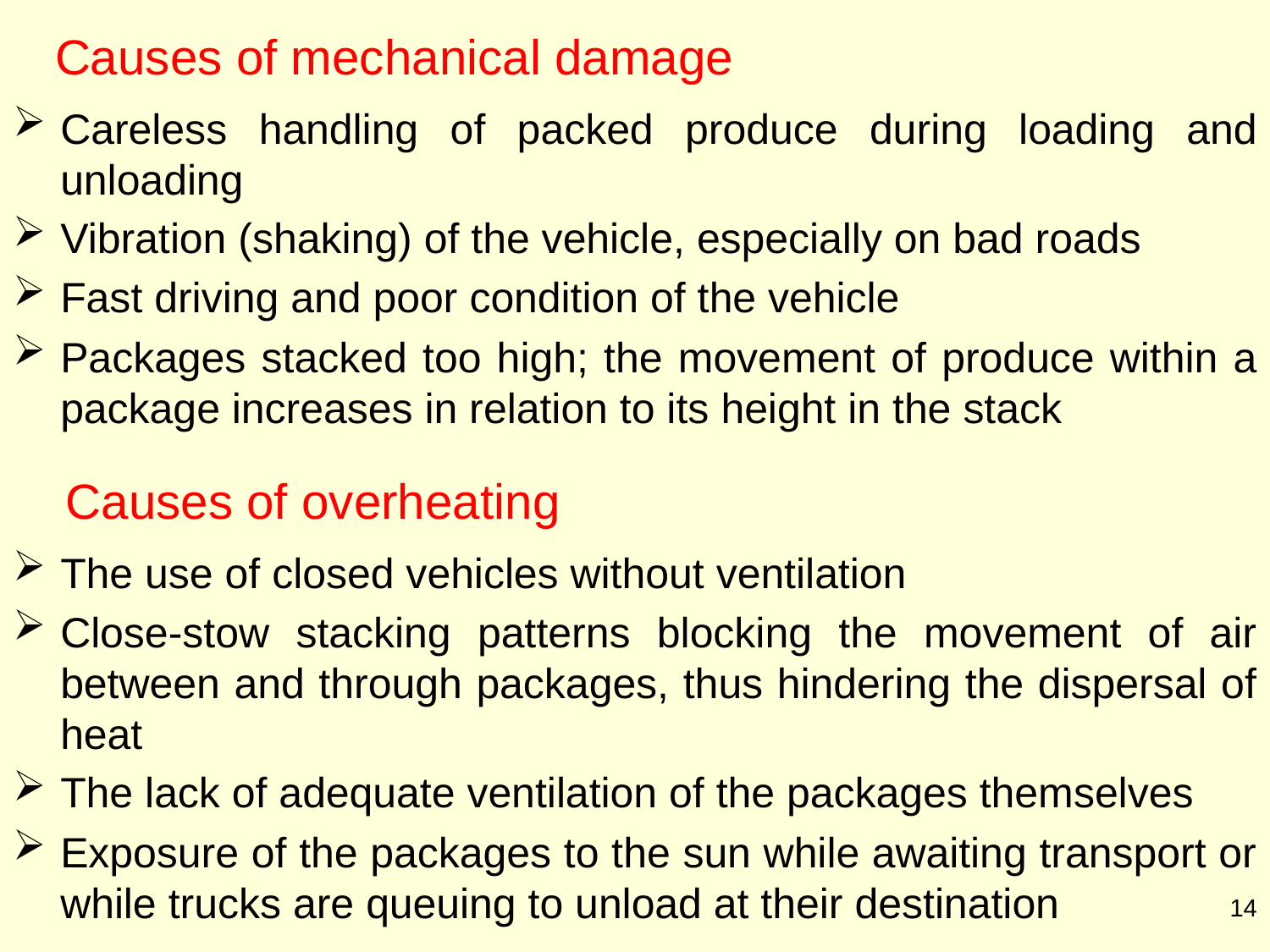

# Causes of mechanical damage
Careless handling of packed produce during loading and unloading
Vibration (shaking) of the vehicle, especially on bad roads
Fast driving and poor condition of the vehicle
Packages stacked too high; the movement of produce within a package increases in relation to its height in the stack
Causes of overheating
The use of closed vehicles without ventilation
Close-stow stacking patterns blocking the movement of air between and through packages, thus hindering the dispersal of heat
The lack of adequate ventilation of the packages themselves
Exposure of the packages to the sun while awaiting transport or while trucks are queuing to unload at their destination
14